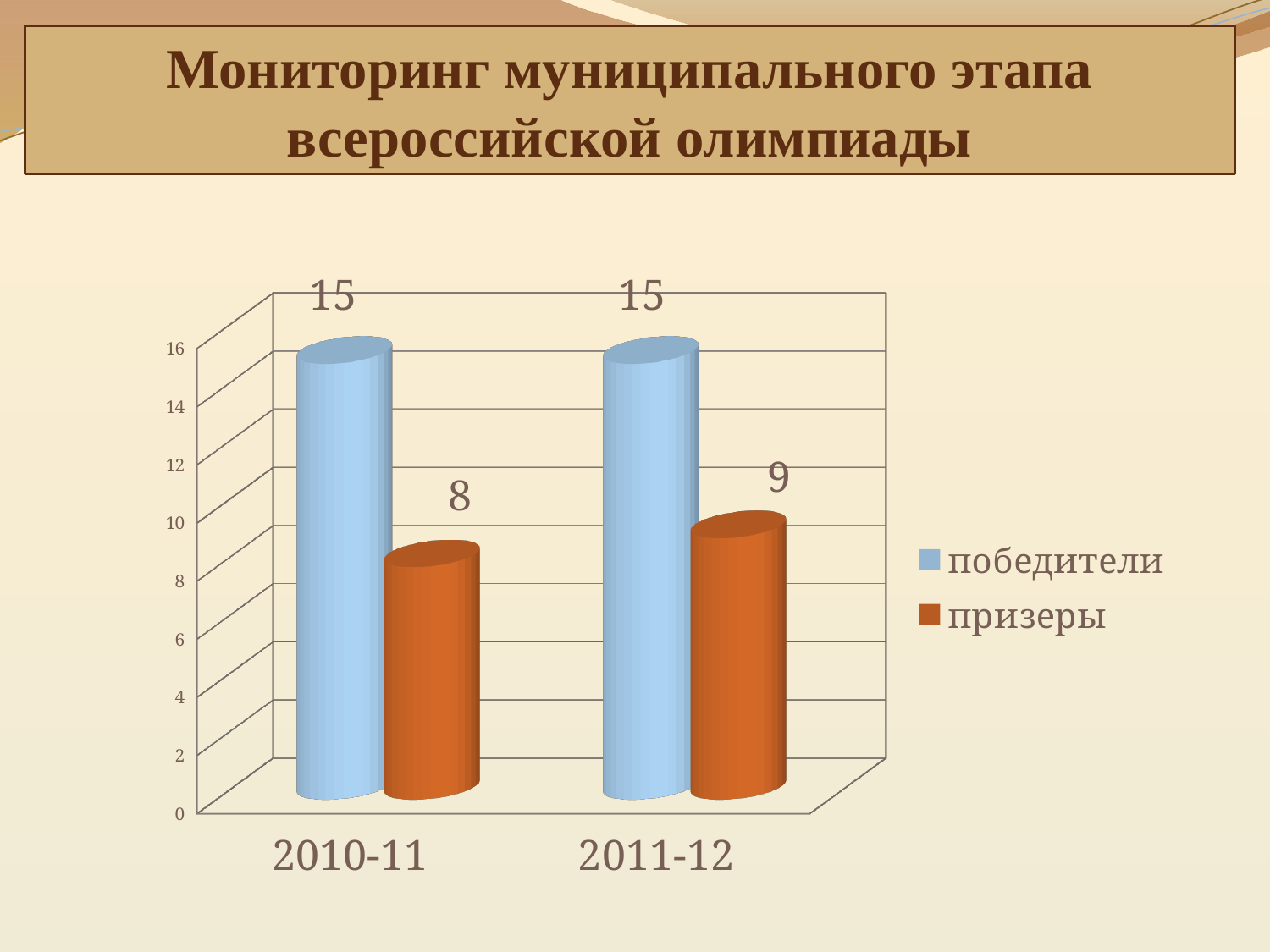

Мониторинг муниципального этапа всероссийской олимпиады

[unsupported chart]